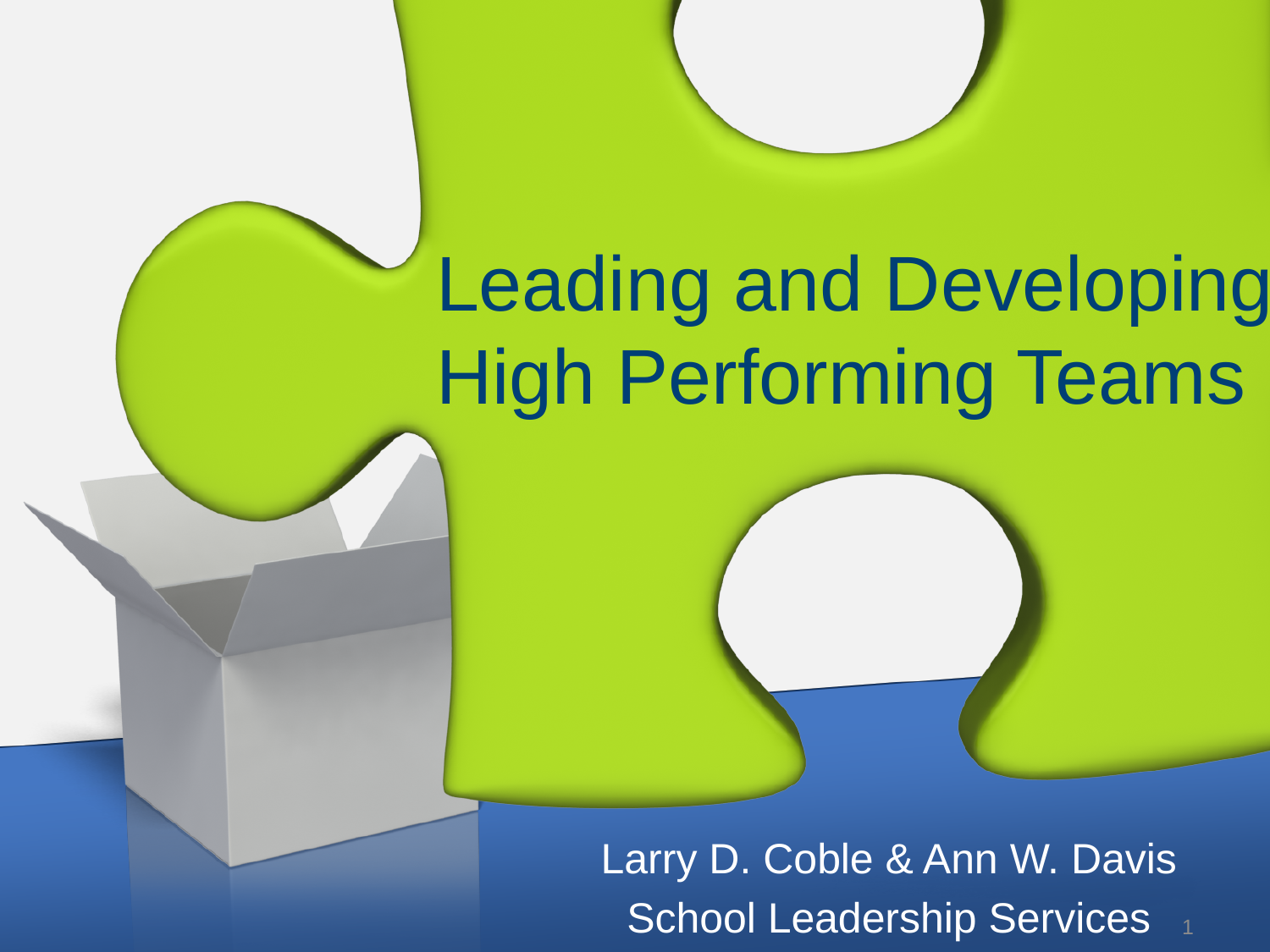

# Leading and Developing High Performing Teams
Larry D. Coble & Ann W. Davis
School Leadership Services
1